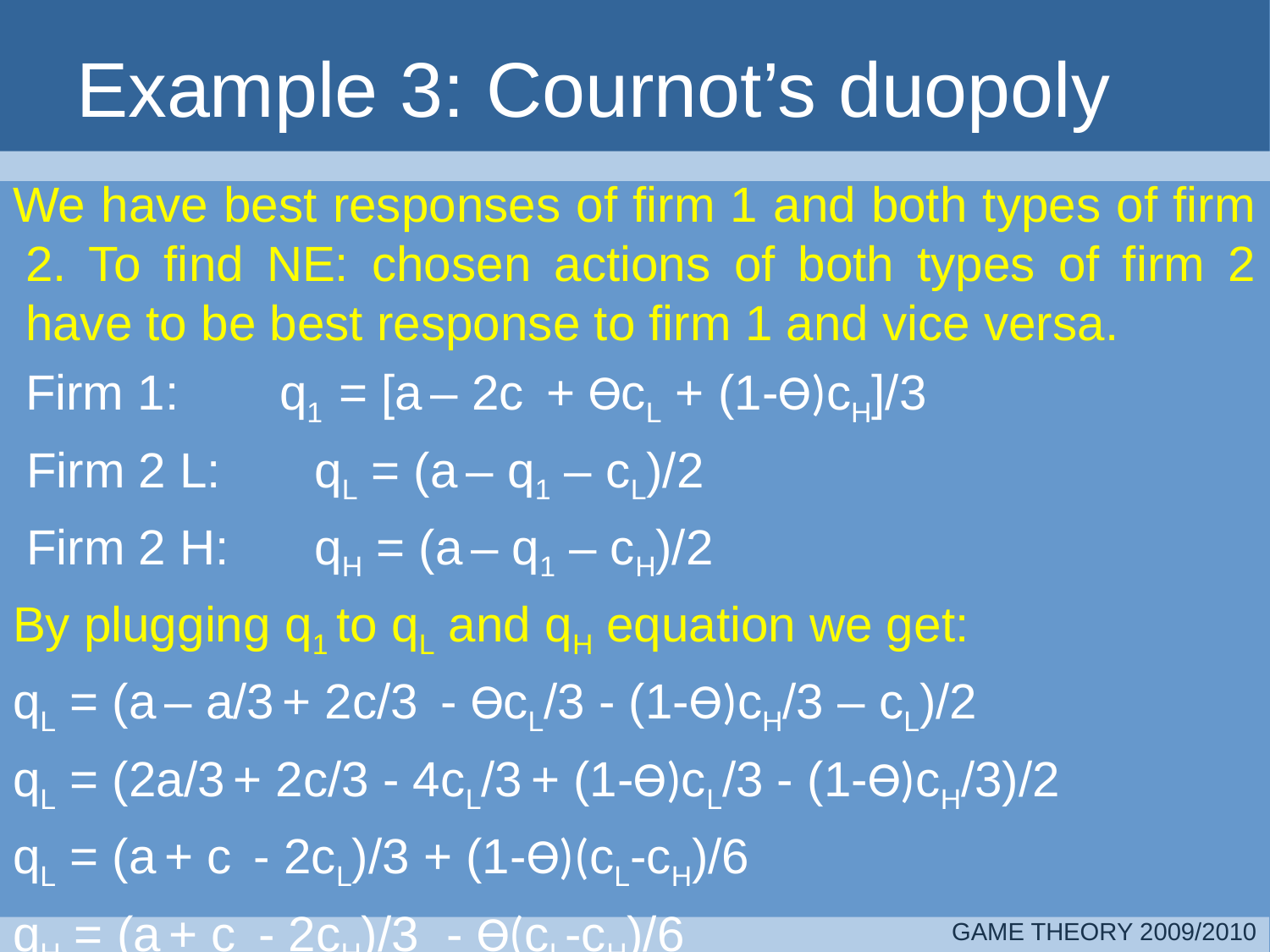

# Example 3: Cournot’s duopoly
We have best responses of firm 1 and both types of firm 2. To find NE: chosen actions of both types of firm 2 have to be best response to firm 1 and vice versa.
	Firm 1: 	q1  = [a – 2c  + ѲcL + (1-Ѳ)cH]/3
 Firm 2 L:	qL = (a – q1 – cL)/2
 Firm 2 H:	qH = (a – q1 – cH)/2
By plugging q1 to qL and qH equation we get:
qL = (a – a/3 + 2c/3  - ѲcL/3 - (1-Ѳ)cH/3 – cL)/2
qL = (2a/3 + 2c/3 - 4cL/3 + (1-Ѳ)cL/3 - (1-Ѳ)cH/3)/2
qL = (a + c  - 2cL)/3 + (1-Ѳ)(cL-cH)/6
qH = (a + c  - 2cH)/3  - Ѳ(cL-cH)/6

GAME THEORY 2009/2010